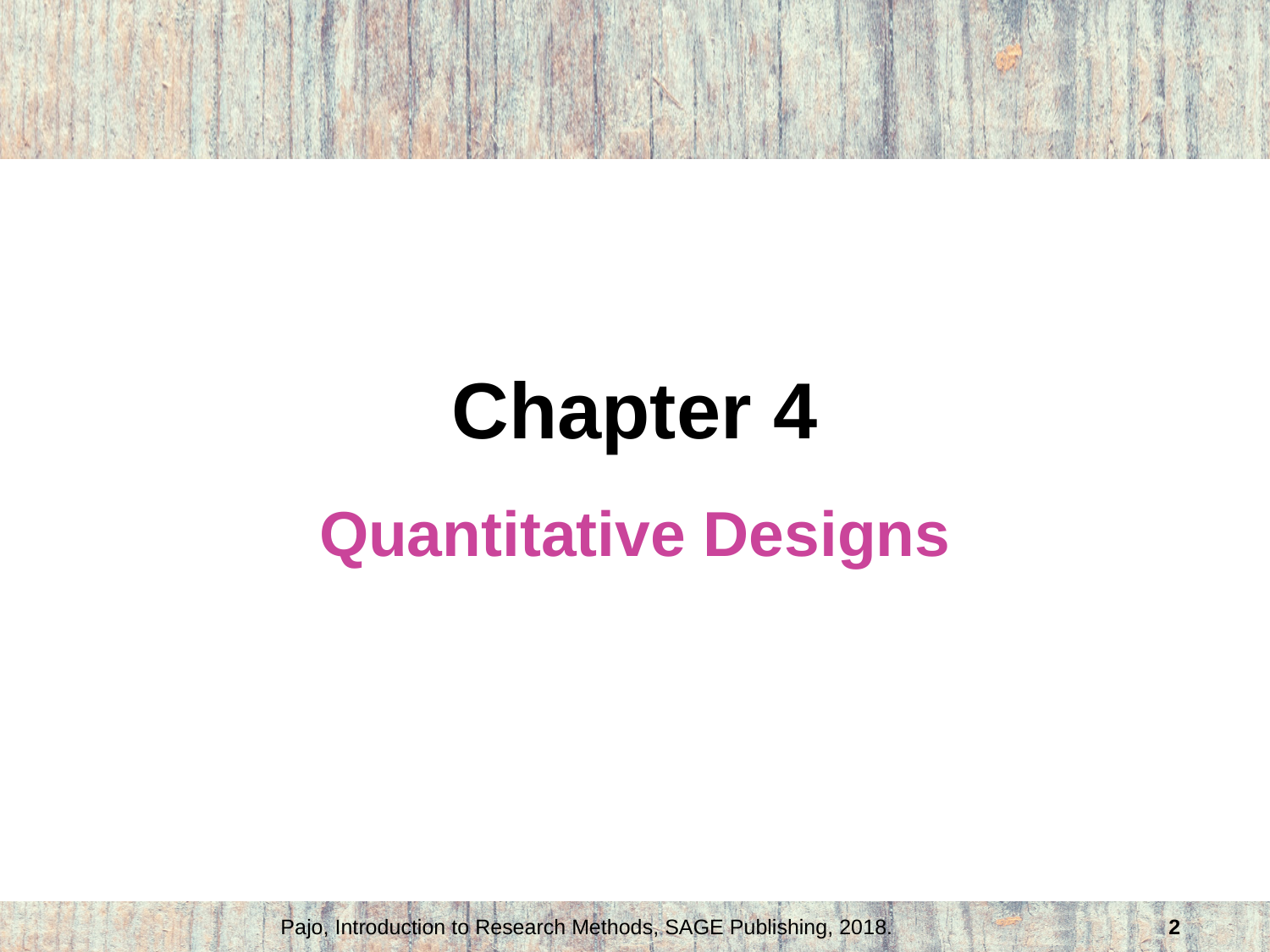

# Chapter 4
Quantitative Designs
Pajo, Introduction to Research Methods, SAGE Publishing, 2018.
2